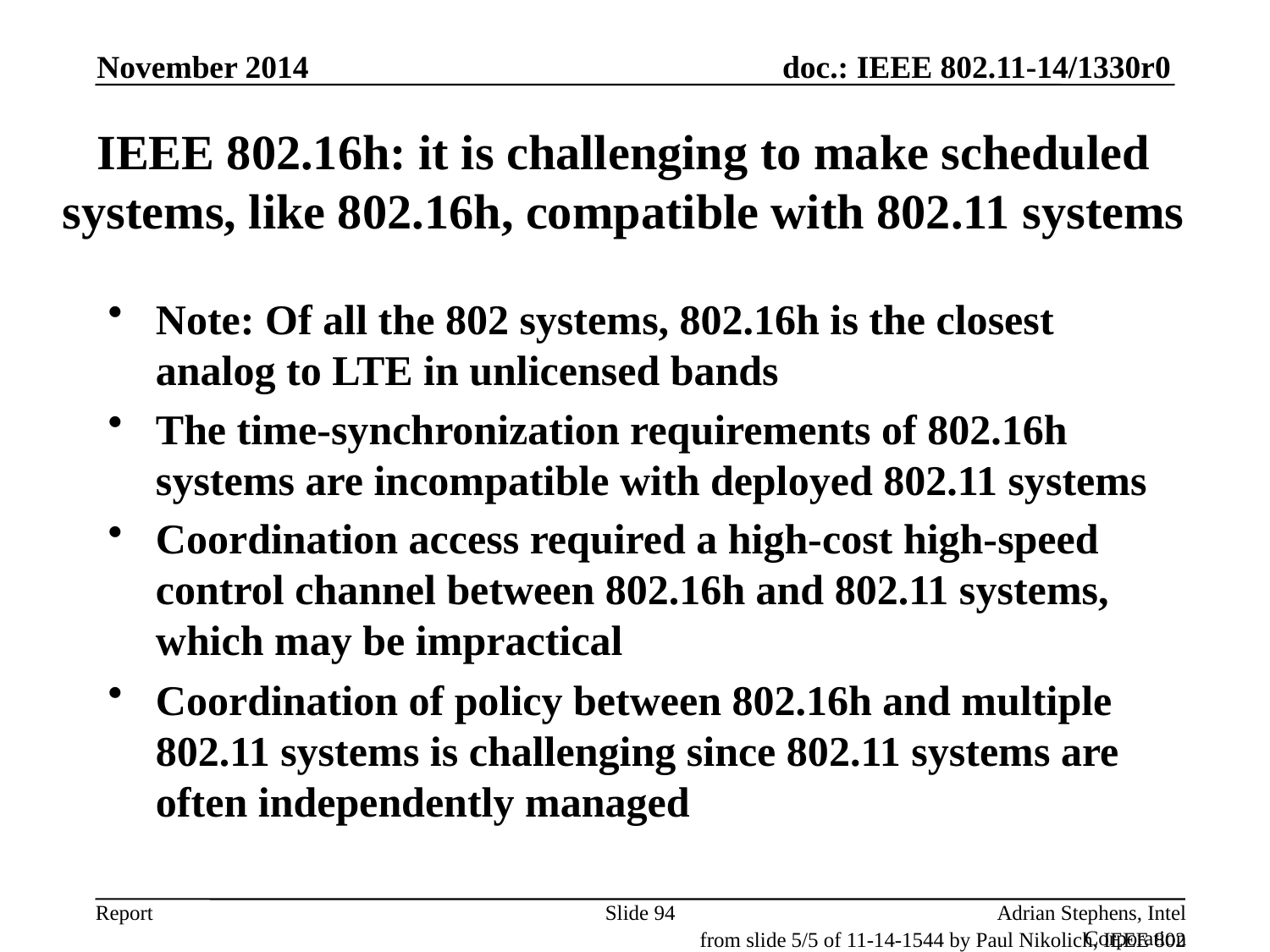

November 2014
# IEEE 802.16h: it is challenging to make scheduled systems, like 802.16h, compatible with 802.11 systems
Note: Of all the 802 systems, 802.16h is the closest analog to LTE in unlicensed bands
The time-synchronization requirements of 802.16h systems are incompatible with deployed 802.11 systems
Coordination access required a high-cost high-speed control channel between 802.16h and 802.11 systems, which may be impractical
Coordination of policy between 802.16h and multiple 802.11 systems is challenging since 802.11 systems are often independently managed
Slide 94
Adrian Stephens, Intel Corporation
from slide 5/5 of 11-14-1544 by Paul Nikolich, IEEE 802